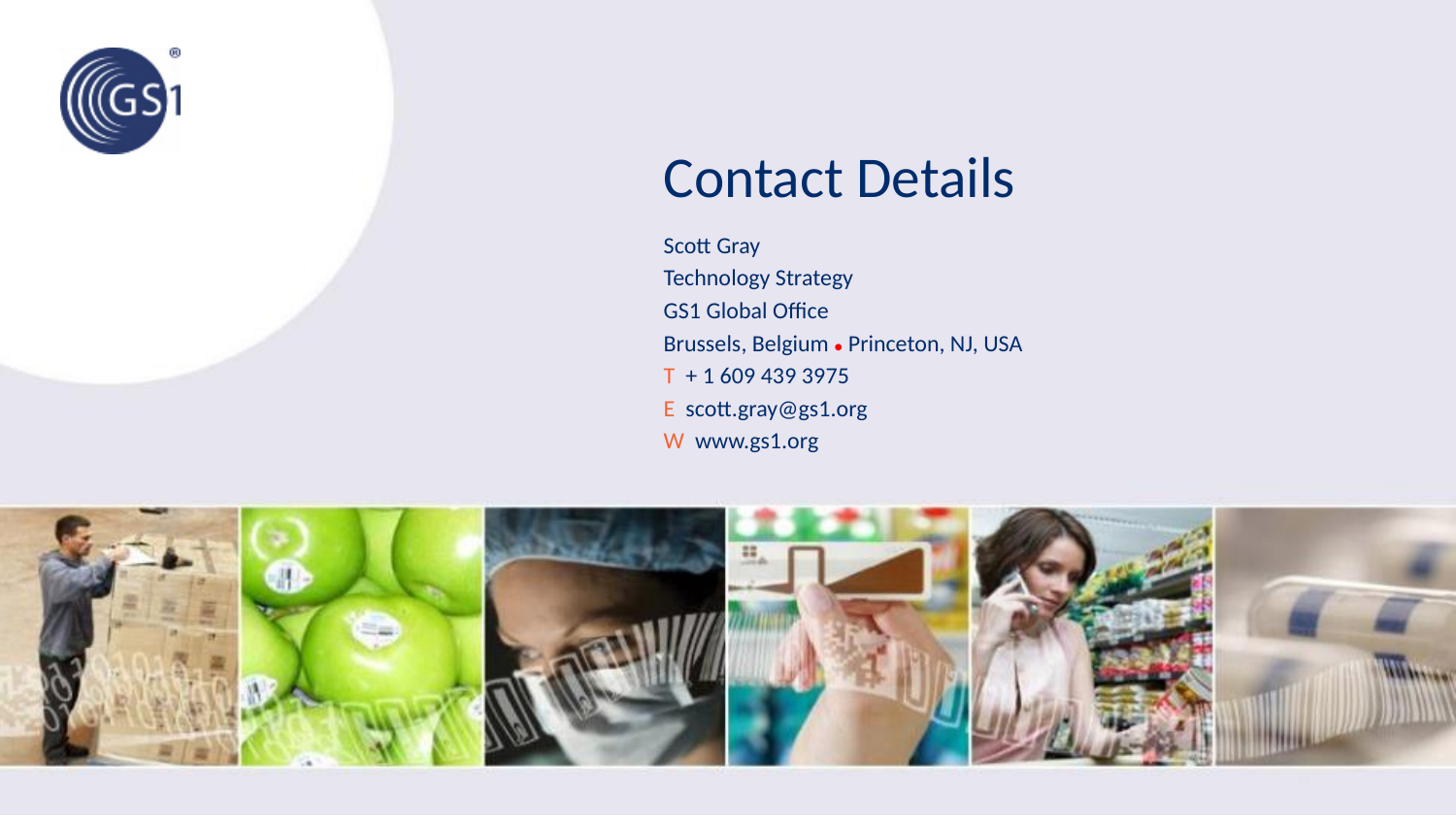

# Contact Details
Scott Gray
Technology Strategy
GS1 Global Office
Brussels, Belgium ● Princeton, NJ, USA
T  + 1 609 439 3975
E  scott.gray@gs1.org
W  www.gs1.org